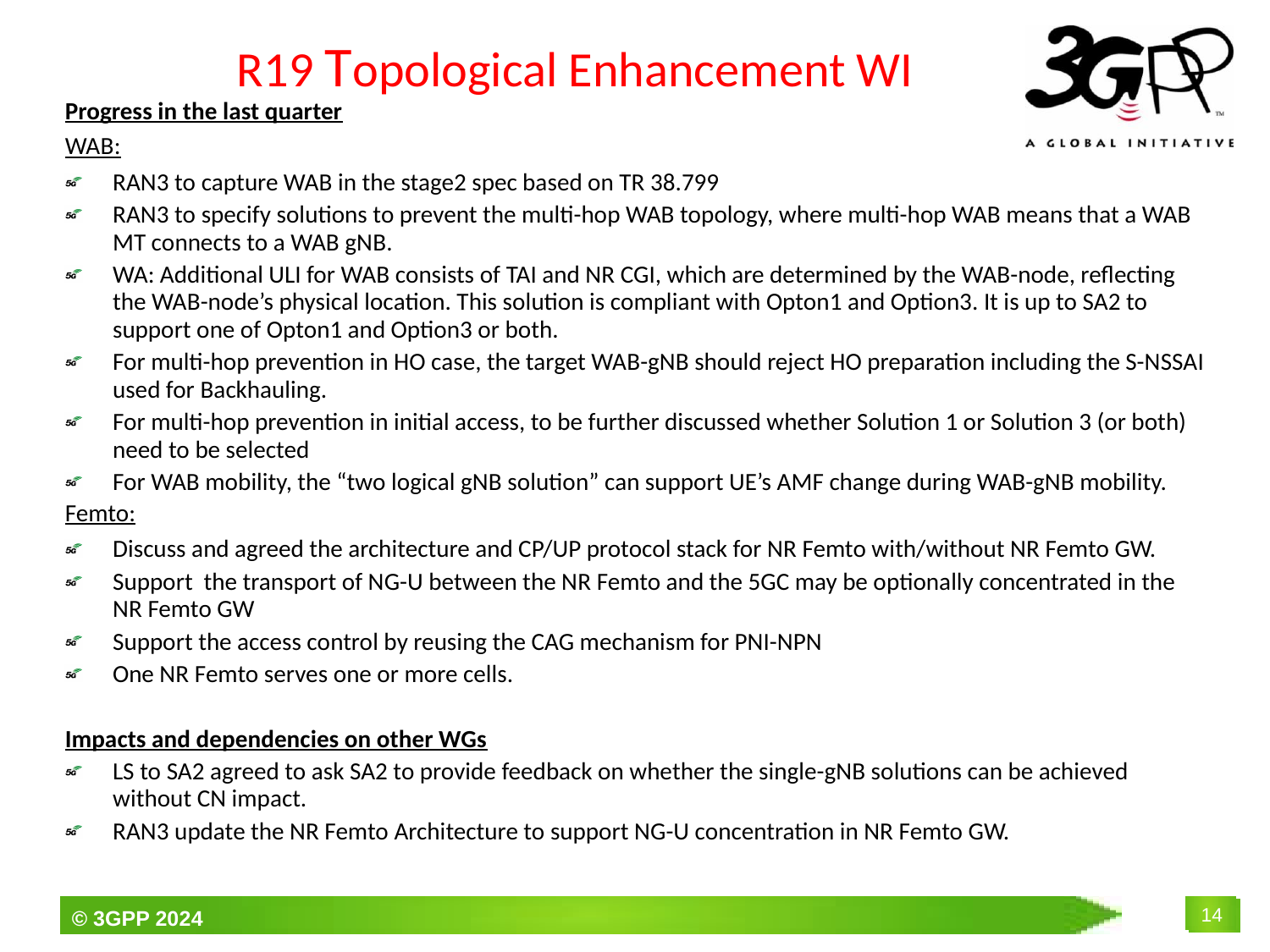

# R19 Topological Enhancement WI
Progress in the last quarter
WAB:
RAN3 to capture WAB in the stage2 spec based on TR 38.799
RAN3 to specify solutions to prevent the multi-hop WAB topology, where multi-hop WAB means that a WAB MT connects to a WAB gNB.
WA: Additional ULI for WAB consists of TAI and NR CGI, which are determined by the WAB-node, reflecting the WAB-node’s physical location. This solution is compliant with Opton1 and Option3. It is up to SA2 to support one of Opton1 and Option3 or both.
For multi-hop prevention in HO case, the target WAB-gNB should reject HO preparation including the S-NSSAI used for Backhauling.
For multi-hop prevention in initial access, to be further discussed whether Solution 1 or Solution 3 (or both) need to be selected
For WAB mobility, the “two logical gNB solution” can support UE’s AMF change during WAB-gNB mobility.
Femto:
Discuss and agreed the architecture and CP/UP protocol stack for NR Femto with/without NR Femto GW.
Support  the transport of NG-U between the NR Femto and the 5GC may be optionally concentrated in the NR Femto GW
Support the access control by reusing the CAG mechanism for PNI-NPN
One NR Femto serves one or more cells.

Impacts and dependencies on other WGs
LS to SA2 agreed to ask SA2 to provide feedback on whether the single-gNB solutions can be achieved without CN impact.
RAN3 update the NR Femto Architecture to support NG-U concentration in NR Femto GW.

14